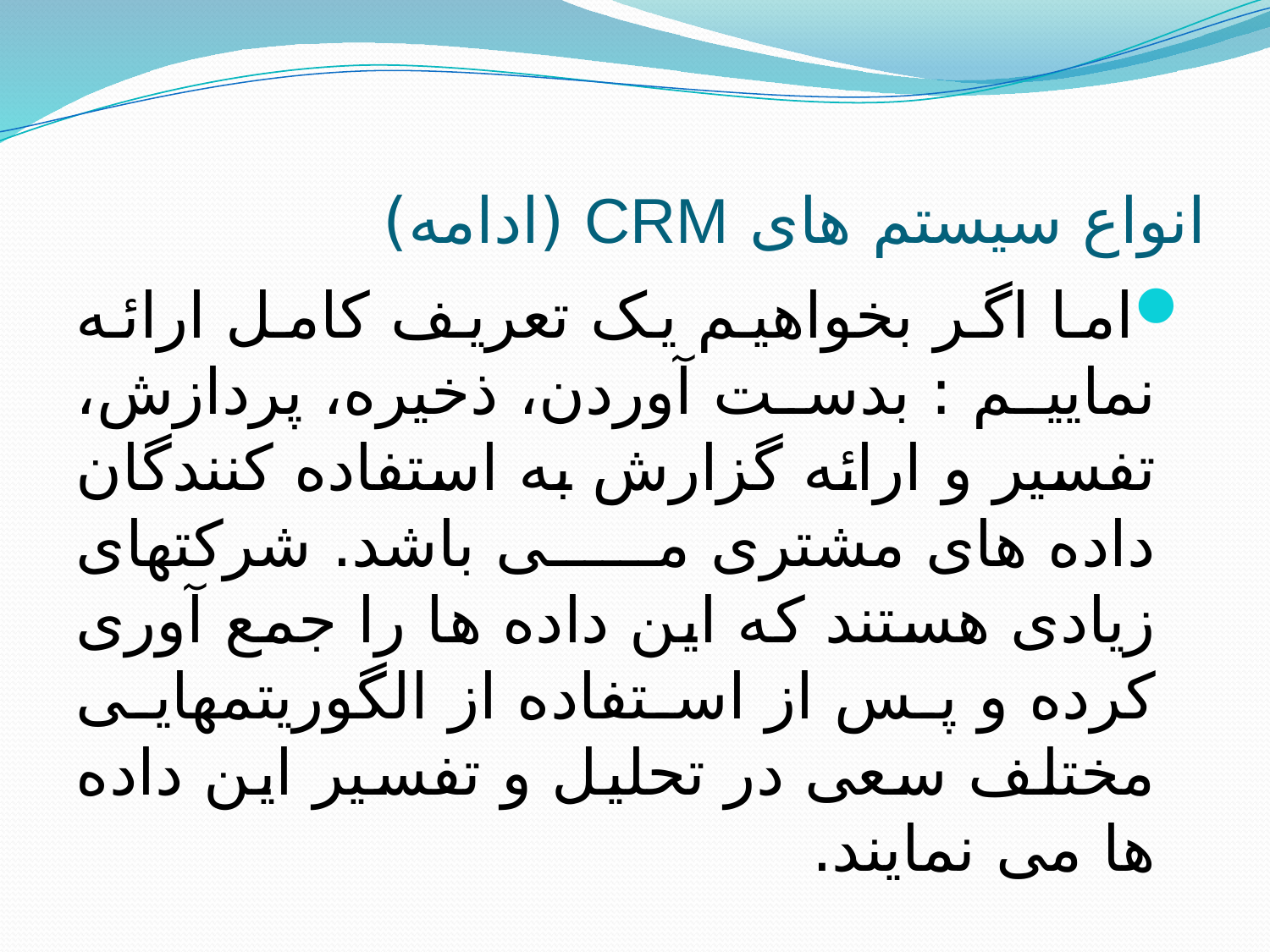

# انواع سیستم های CRM (ادامه)
اما اگر بخواهیم یک تعریف کامل ارائه نماییم : بدست آوردن، ذخیره، پردازش، تفسیر و ارائه گزارش به استفاده کنندگان داده های مشتری می باشد. شرکتهای زیادی هستند که این داده ها را جمع آوری کرده و پس از استفاده از الگوریتمهایی مختلف سعی در تحلیل و تفسیر این داده ها می نمایند.